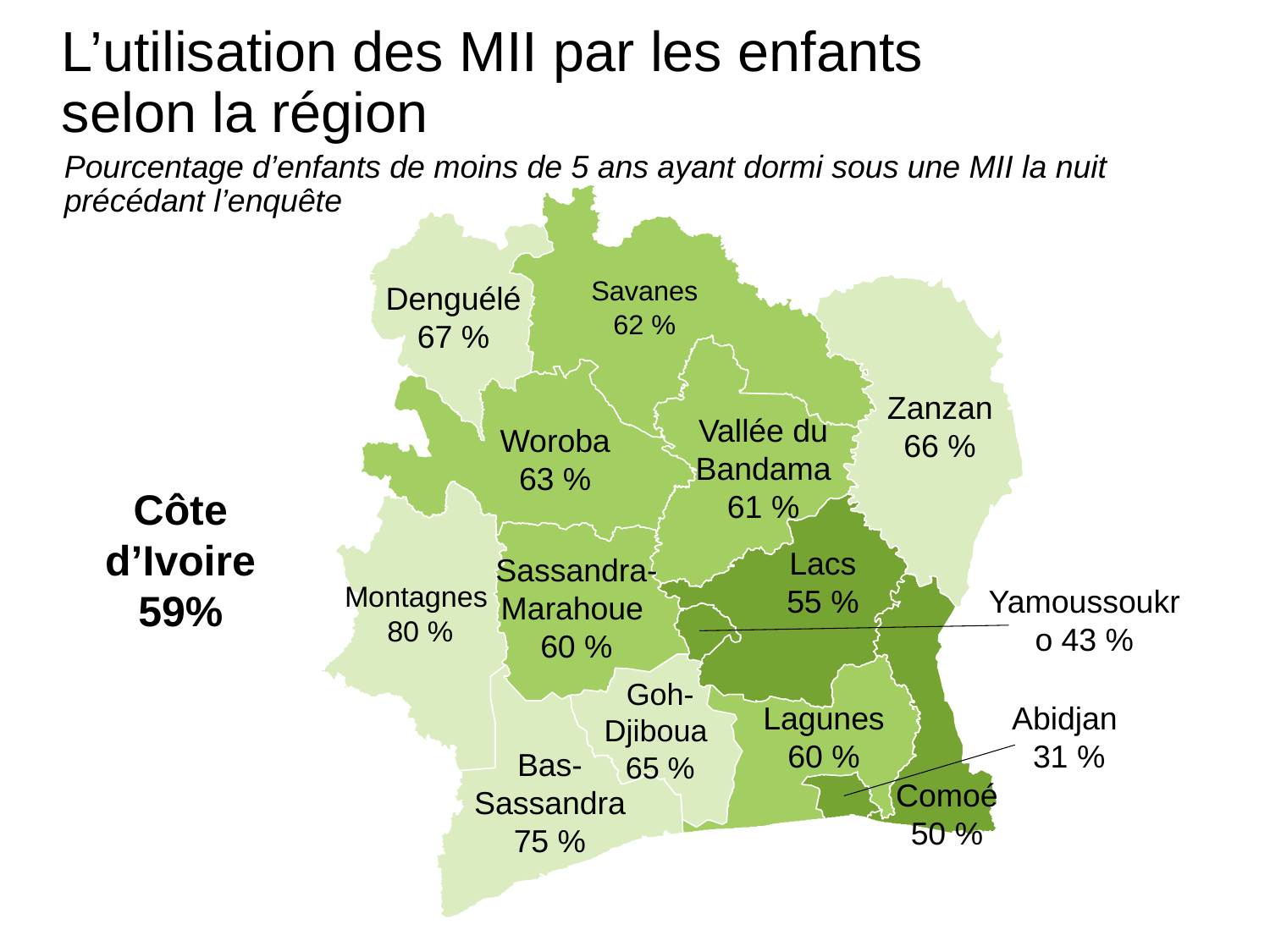

# L’utilisation des MII par les enfants selon la région

Pourcentage d’enfants de moins de 5 ans ayant dormi sous une MII la nuit précédant l’enquête
Savanes
62 %
Denguélé
67 %
Zanzan
66 %
Vallée du Bandama
61 %
Woroba
63 %
Côte d’Ivoire
59%
Lacs
55 %
Sassandra-Marahoue
60 %
Montagnes
80 %
Yamoussoukro 43 %
Goh-
Djiboua
65 %
Abidjan
 31 %
Lagunes
60 %
Bas-Sassandra
75 %
Comoé
50 %